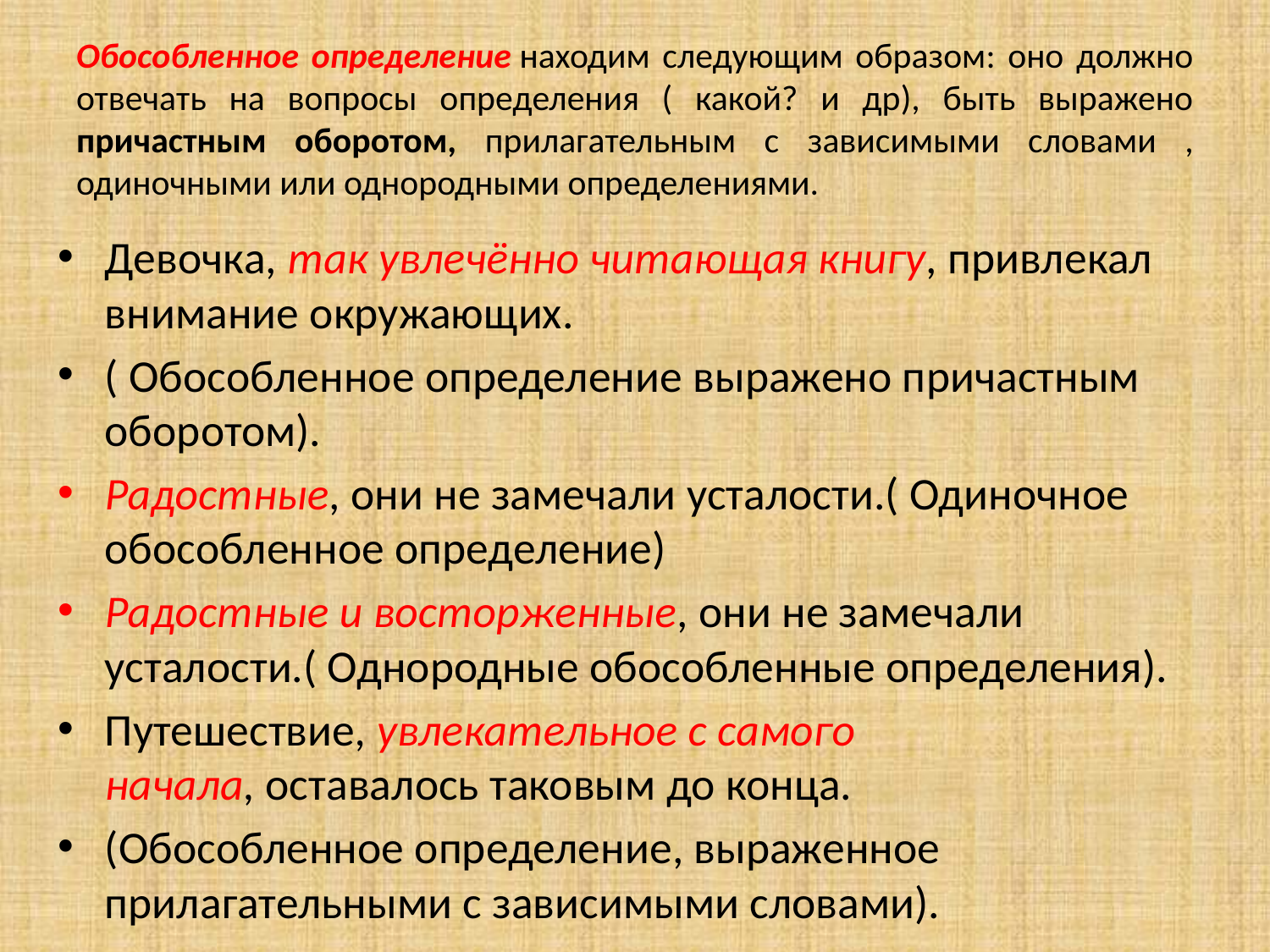

# Обособленное определение находим следующим образом: оно должно отвечать на вопросы определения ( какой? и др), быть выражено причастным оборотом, прилагательным с зависимыми словами , одиночными или однородными определениями.
Девочка, так увлечённо читающая книгу, привлекал внимание окружающих.
( Обособленное определение выражено причастным оборотом).
Радостные, они не замечали усталости.( Одиночное обособленное определение)
Радостные и восторженные, они не замечали усталости.( Однородные обособленные определения).
Путешествие, увлекательное с самого начала, оставалось таковым до конца.
(Обособленное определение, выраженное прилагательными с зависимыми словами).